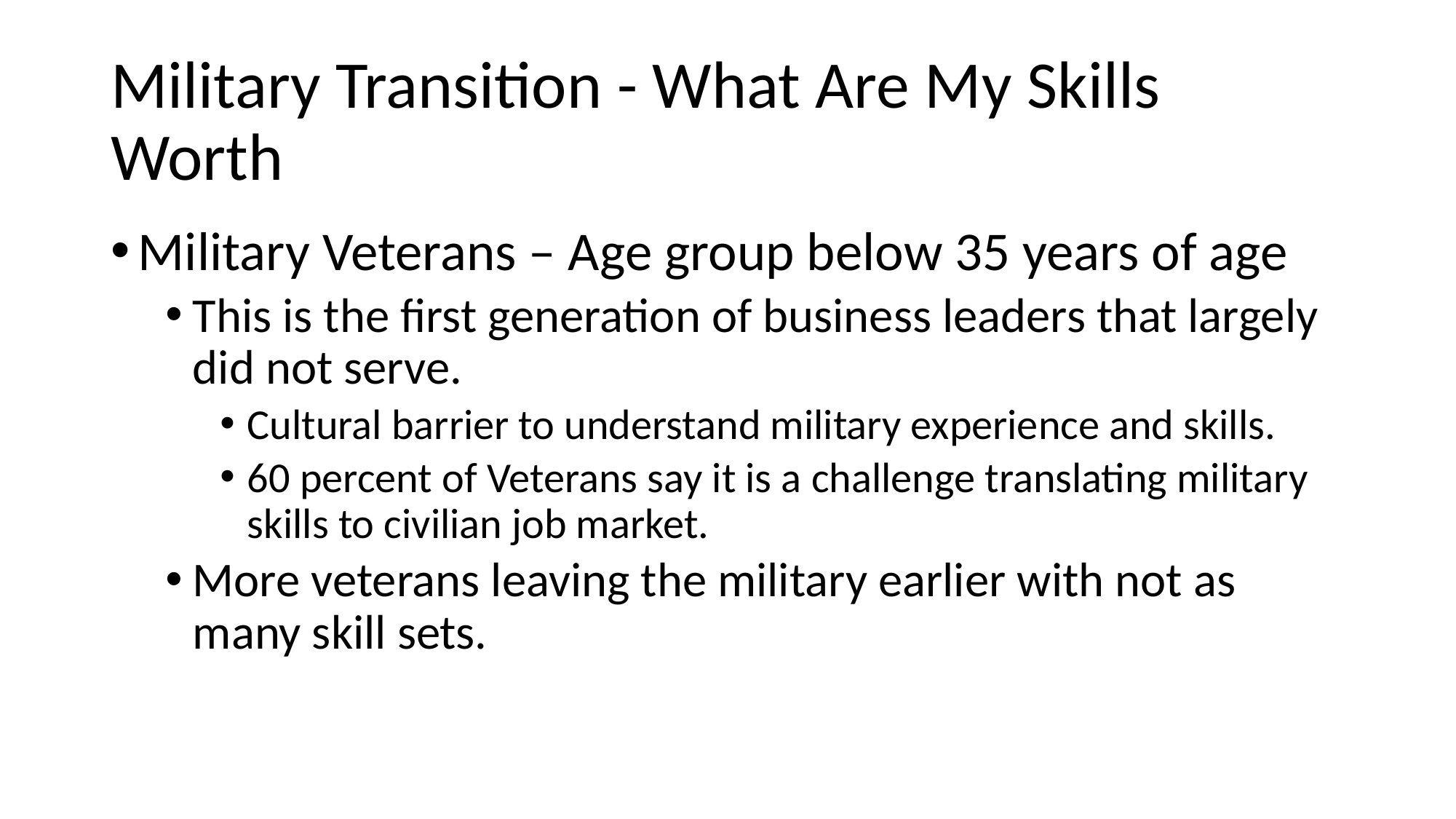

# Military Transition - What Are My Skills Worth
Military Veterans – Age group below 35 years of age
This is the first generation of business leaders that largely did not serve.
Cultural barrier to understand military experience and skills.
60 percent of Veterans say it is a challenge translating military skills to civilian job market.
More veterans leaving the military earlier with not as many skill sets.